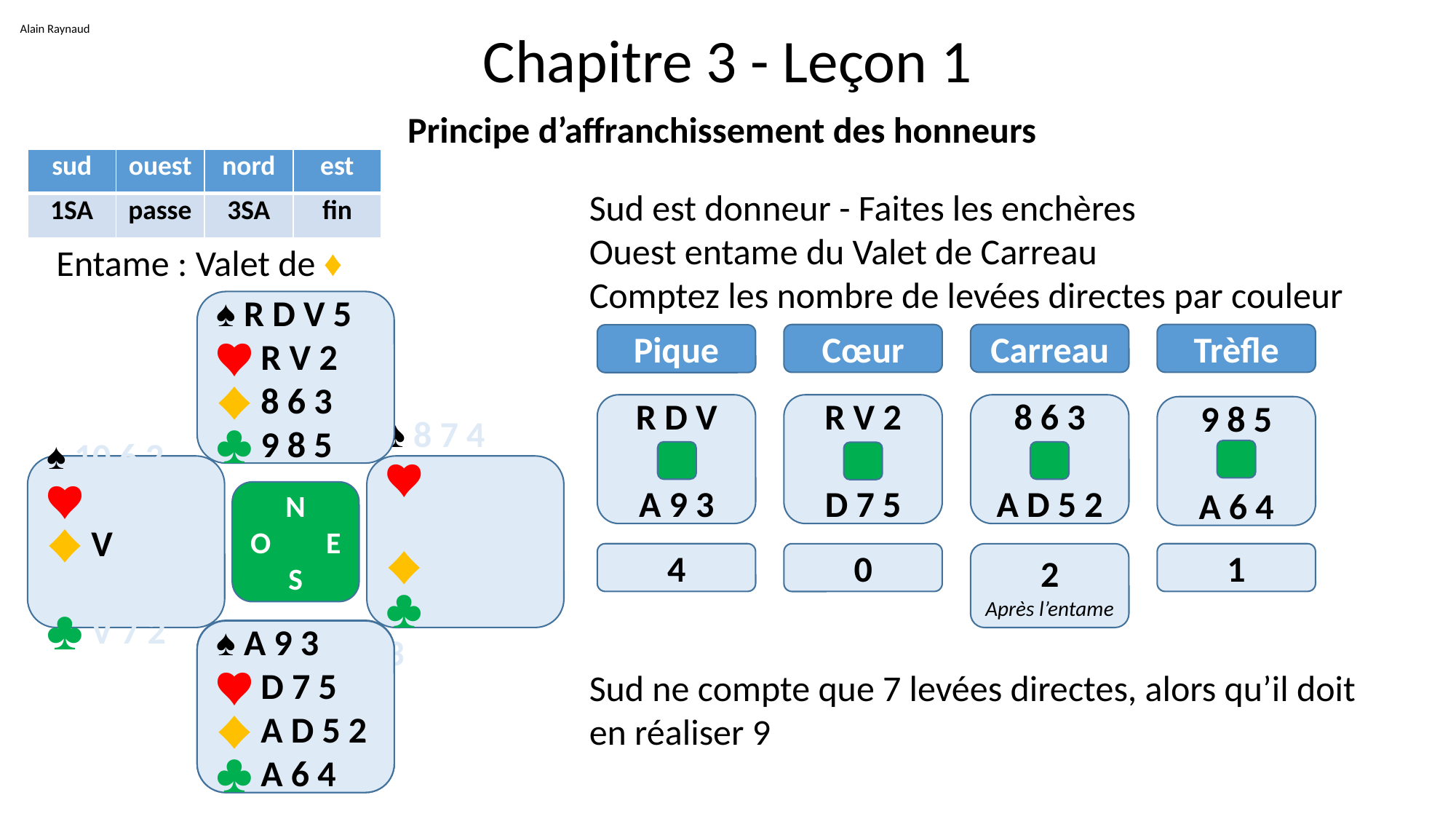

Alain Raynaud
# Chapitre 3 - Leçon 1
Principe d’affranchissement des honneurs

| sud | ouest | nord | est |
| --- | --- | --- | --- |
| 1SA | passe | ? |  |
|  |  |  |  |
| sud | ouest | nord | est |
| --- | --- | --- | --- |
| ? |  |  |  |
|  |  |  |  |
| sud | ouest | nord | est |
| --- | --- | --- | --- |
| 1SA | passe | 3SA | fin |
|  |  |  |  |
| sud | ouest | nord | est |
| --- | --- | --- | --- |
| 1SA | passe | 3SA | fin |
| Entame : Valet de ♦ |  |  |  |
Sud est donneur - Faites les enchères
Ouest entame du Valet de Carreau
Comptez les nombre de levées directes par couleur

Sud ne compte que 7 levées directes, alors qu’il doit en réaliser 9

♠ R D V 5 ♥ R V 2
♦ 8 6 3
♣ 9 8 5
Trèfle
Carreau
Cœur
Pique
R V 2

D 7 5
8 6 3

A D 5 2
R D V

A 9 3
9 8 5

A 6 4

♠ 10 6 2
♥ A 4 3
♦ V 10 9 7
♣ V 7 2
♠ 8 7 4
♥ 10 9 8 6
♦ R 4
♣ R D 10 3
N
O        E
S
1
4
2
Après l’entame
0
♠ A 9 3
♥ D 7 5
♦ A D 5 2
♣ A 6 4

♠ A 9 3
♥ D 7 5
♦ A D 5 2
♣ A 6 4